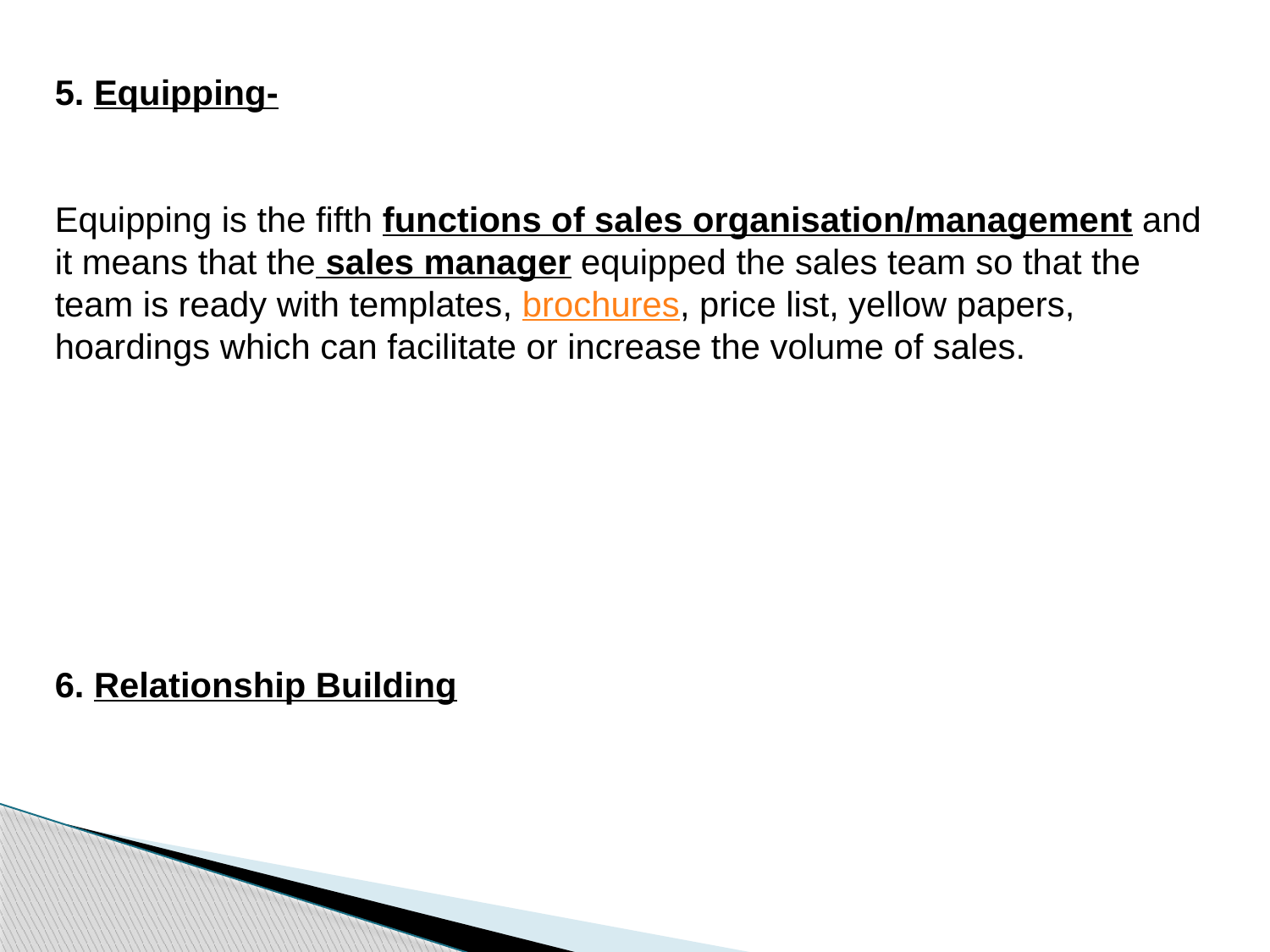

5. Equipping-

Equipping is the fifth functions of sales organisation/management and it means that the sales manager equipped the sales team so that the team is ready with templates, brochures, price list, yellow papers, hoardings which can facilitate or increase the volume of sales.

6. Relationship Building